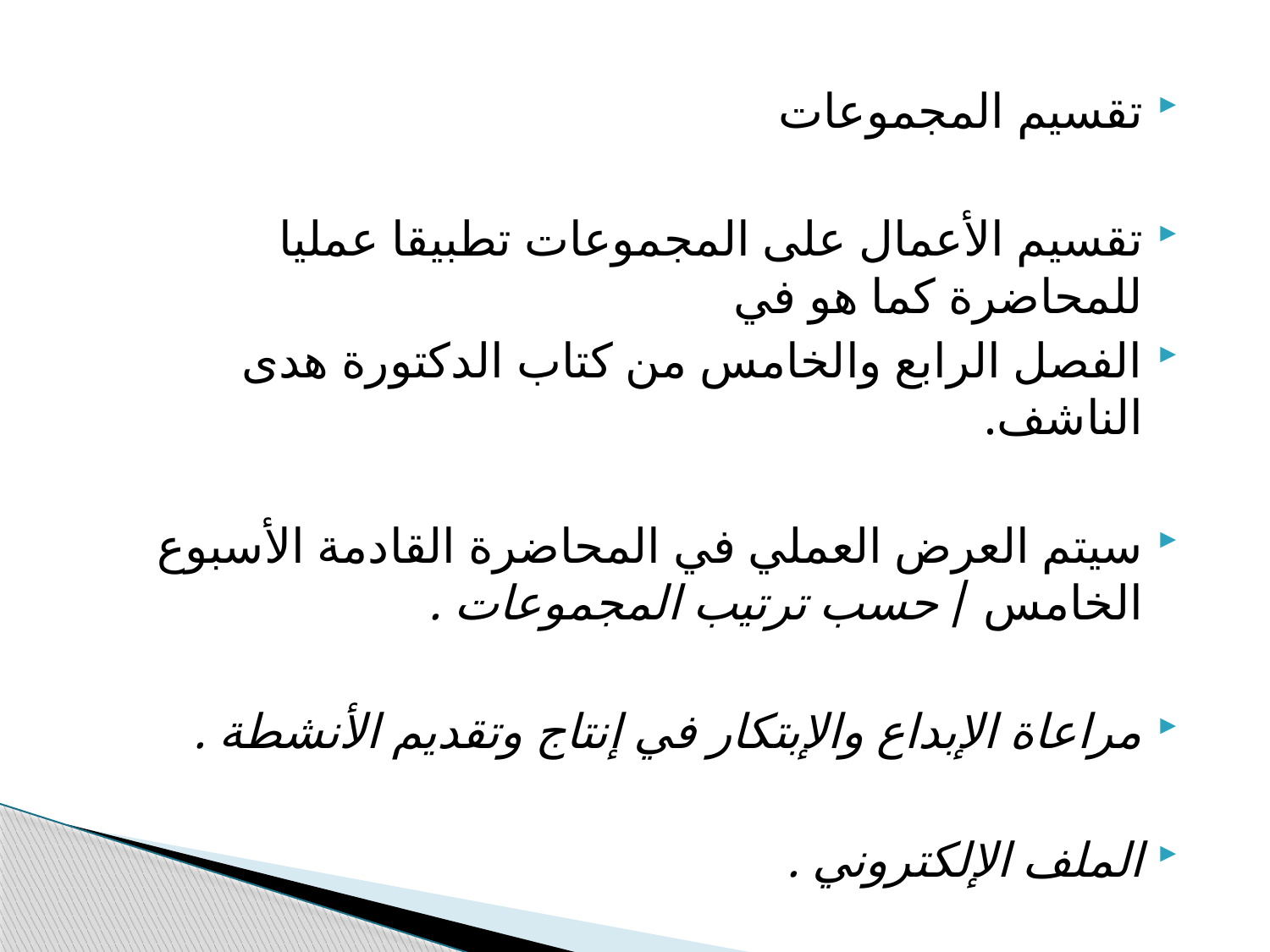

تقسيم المجموعات

تقسيم الأعمال على المجموعات تطبيقا عمليا للمحاضرة كما هو في
الفصل الرابع والخامس من كتاب الدكتورة هدى الناشف.

سيتم العرض العملي في المحاضرة القادمة الأسبوع الخامس / حسب ترتيب المجموعات .

مراعاة الإبداع والإبتكار في إنتاج وتقديم الأنشطة .

الملف الإلكتروني .